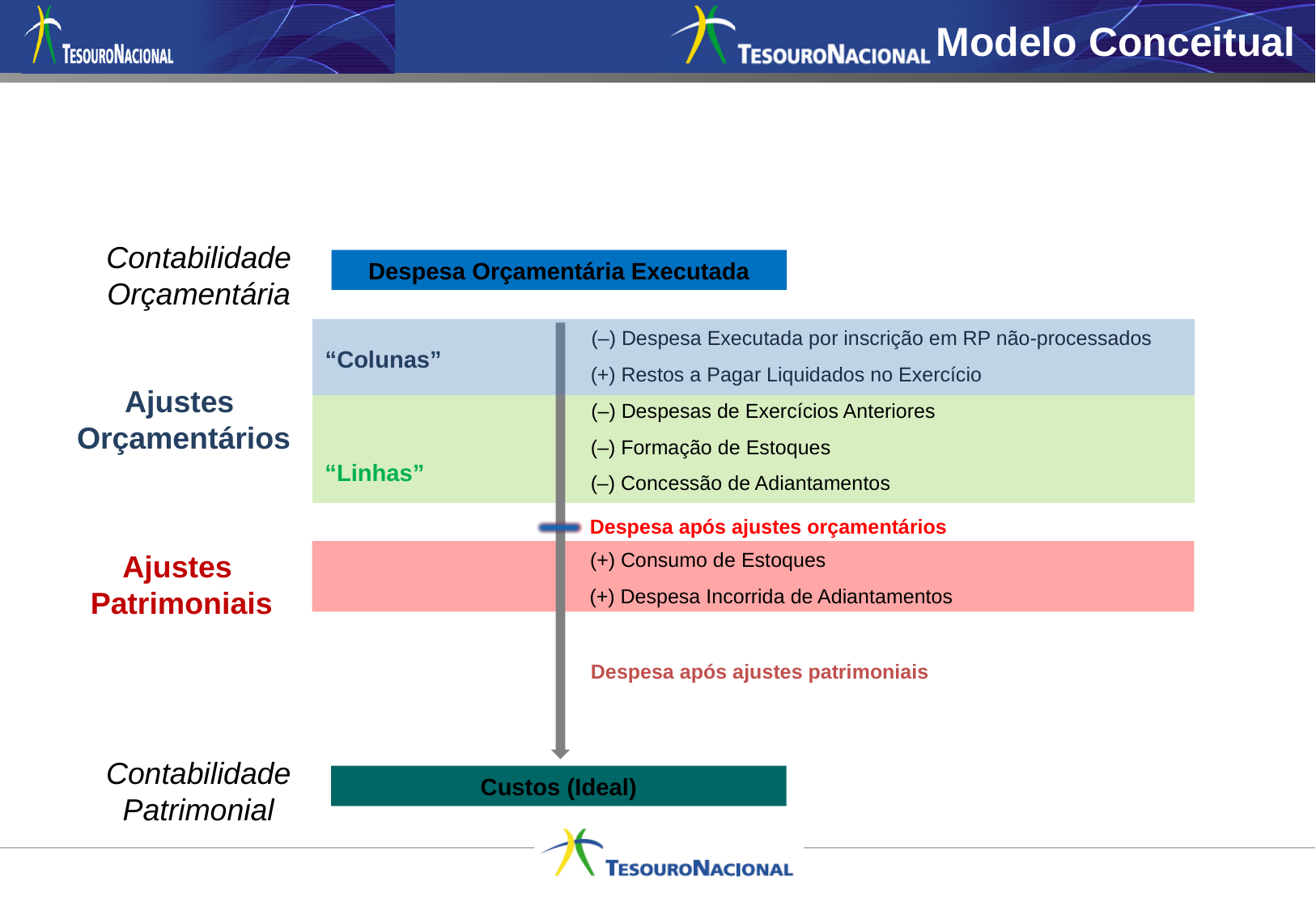

Modelo Conceitual
Contabilidade Orçamentária
Despesa Orçamentária Executada

(–) Despesa Executada por inscrição em RP não-processados

“Colunas”
(+) Restos a Pagar Liquidados no Exercício
Ajustes
Orçamentários
(–) Despesas de Exercícios Anteriores

(–) Formação de Estoques
“Linhas”
(–) Concessão de Adiantamentos

Despesa após ajustes orçamentários

Ajustes
Patrimoniais

(+) Consumo de Estoques
(+) Despesa Incorrida de Adiantamentos
Despesa após ajustes patrimoniais
Contabilidade Patrimonial
Custos (Ideal)